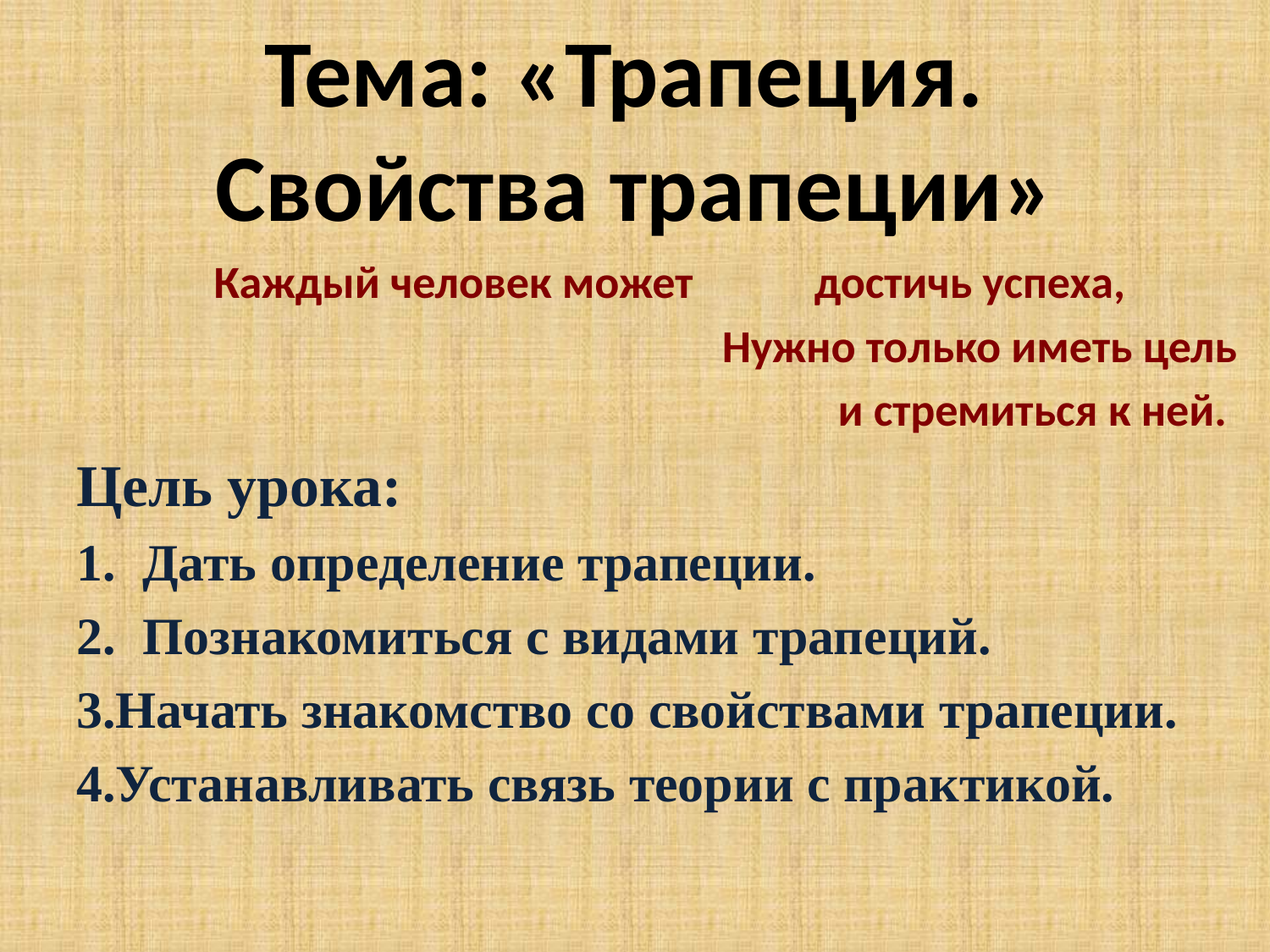

# Тема: «Трапеция. Свойства трапеции»
					         Каждый человек может 						          достичь успеха,
					Нужно только иметь цель
 и стремиться к ней.
Цель урока:
Дать определение трапеции.
Познакомиться с видами трапеций.
3.Начать знакомство со свойствами трапеции.
4.Устанавливать связь теории с практикой.